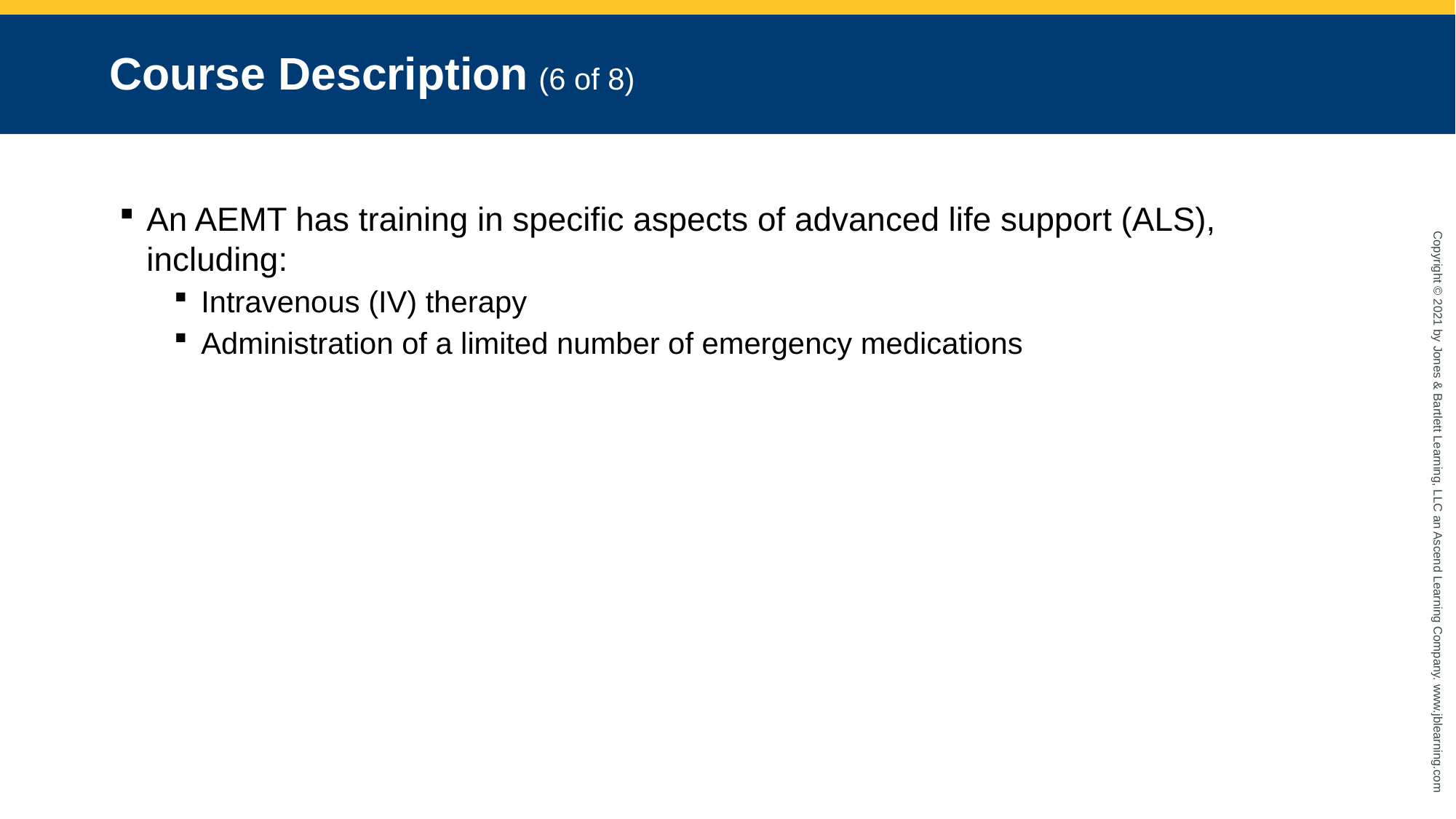

Course Description (6 of 8)
An AEMT has training in specific aspects of advanced life support (ALS), including:
Intravenous (IV) therapy
Administration of a limited number of emergency medications